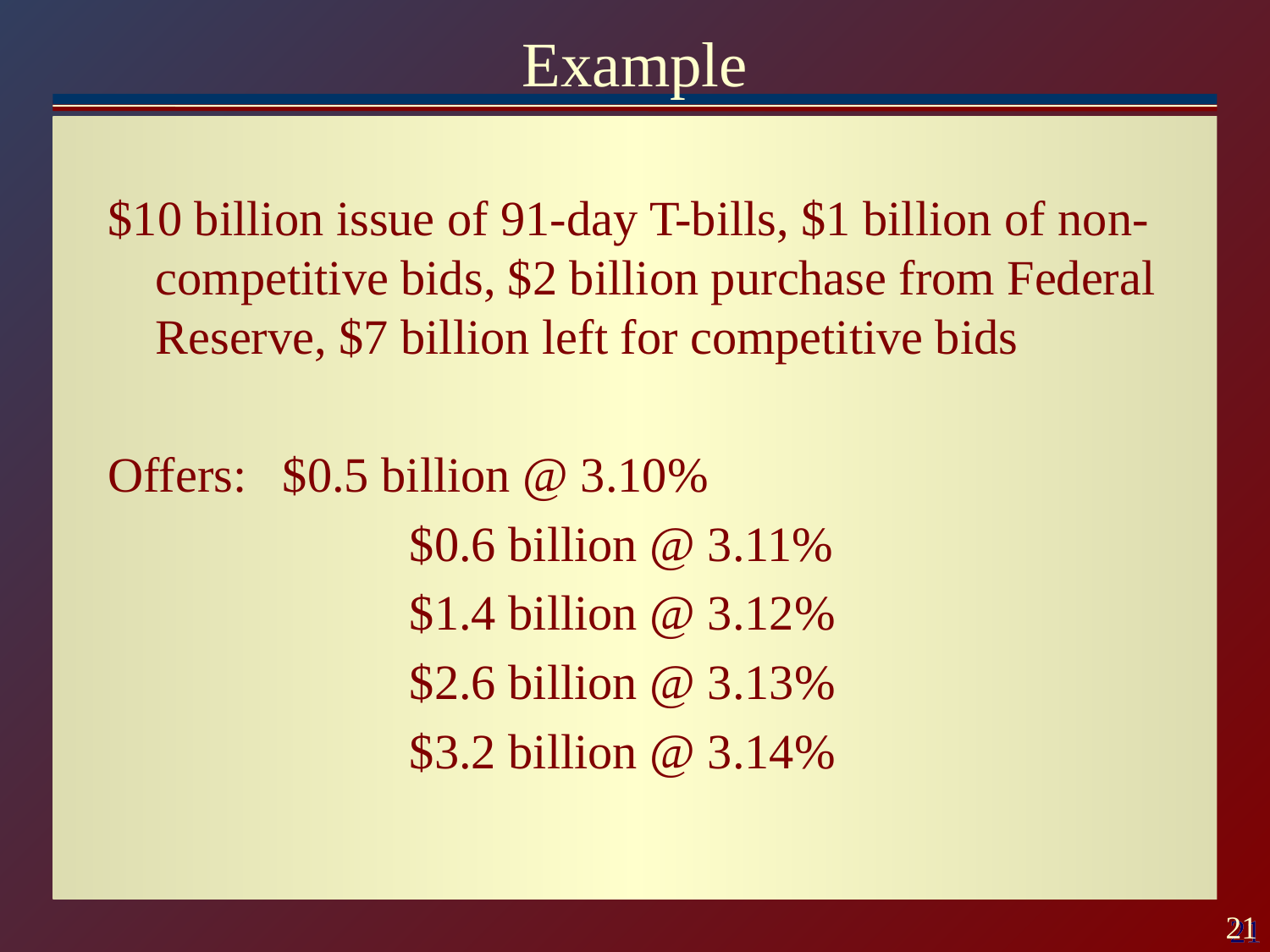

# Example
$10 billion issue of 91-day T-bills, $1 billion of non-competitive bids, $2 billion purchase from Federal Reserve, $7 billion left for competitive bids

Offers:	$0.5 billion @ 3.10%
			$0.6 billion @ 3.11%
			$1.4 billion @ 3.12%
			$2.6 billion @ 3.13%
			$3.2 billion @ 3.14%